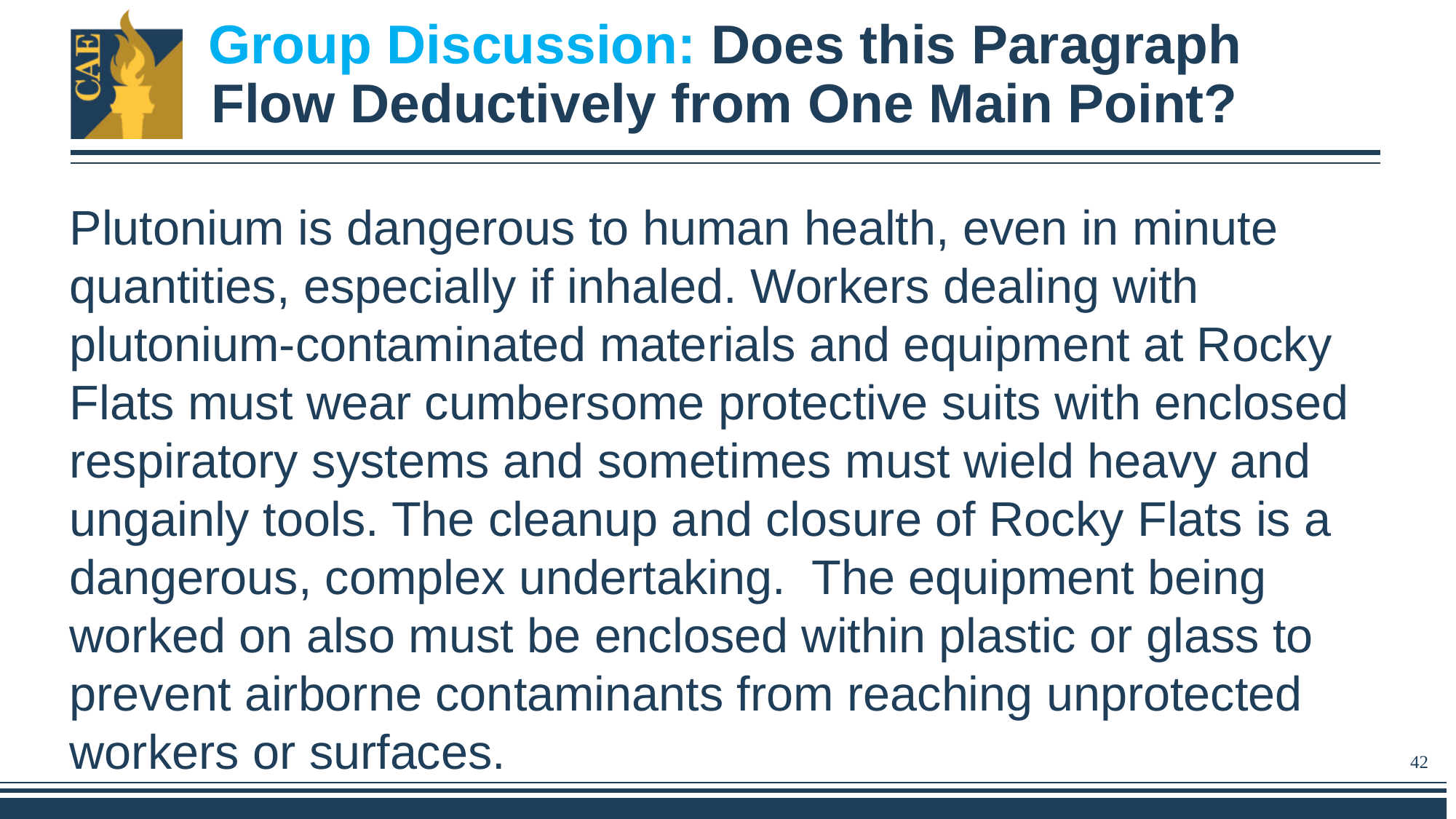

# Group Discussion: Does this Paragraph Flow Deductively from One Main Point?
Plutonium is dangerous to human health, even in minute quantities, especially if inhaled. Workers dealing with plutonium-contaminated materials and equipment at Rocky Flats must wear cumbersome protective suits with enclosed respiratory systems and sometimes must wield heavy and ungainly tools. The cleanup and closure of Rocky Flats is a dangerous, complex undertaking.  The equipment being worked on also must be enclosed within plastic or glass to prevent airborne contaminants from reaching unprotected workers or surfaces.
42